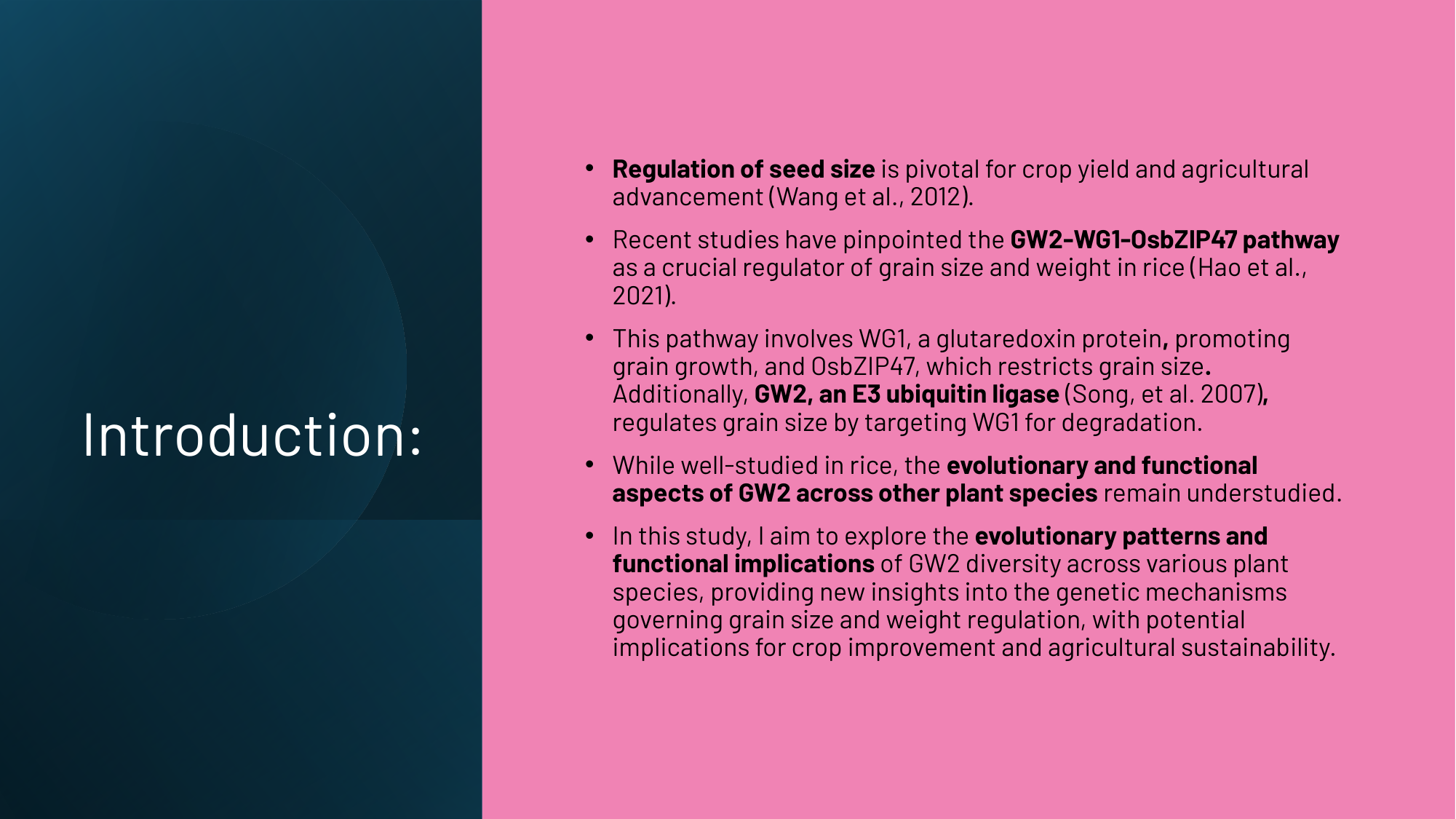

# Introduction:
Regulation of seed size is pivotal for crop yield and agricultural advancement (Wang et al., 2012).
Recent studies have pinpointed the GW2-WG1-OsbZIP47 pathway as a crucial regulator of grain size and weight in rice (Hao et al., 2021).
This pathway involves WG1, a glutaredoxin protein, promoting grain growth, and OsbZIP47, which restricts grain size. Additionally, GW2, an E3 ubiquitin ligase (Song, et al. 2007), regulates grain size by targeting WG1 for degradation.
While well-studied in rice, the evolutionary and functional aspects of GW2 across other plant species remain understudied.
In this study, I aim to explore the evolutionary patterns and functional implications of GW2 diversity across various plant species, providing new insights into the genetic mechanisms governing grain size and weight regulation, with potential implications for crop improvement and agricultural sustainability.